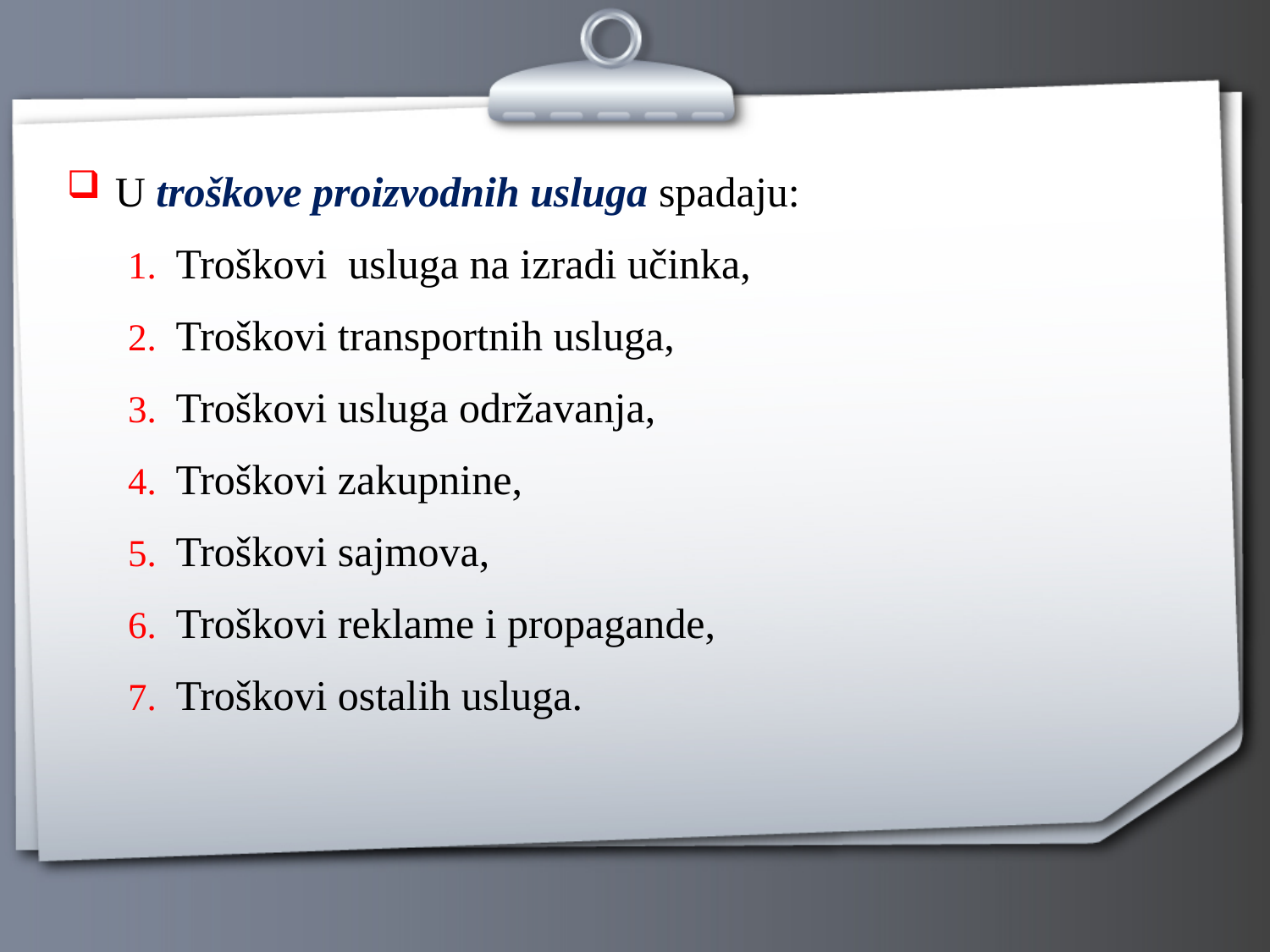

U troškove proizvodnih usluga spadaju:
Troškovi  usluga na izradi učinka,
Troškovi transportnih usluga,
Troškovi usluga održavanja,
Troškovi zakupnine,
Troškovi sajmova,
Troškovi reklame i propagande,
Troškovi ostalih usluga.